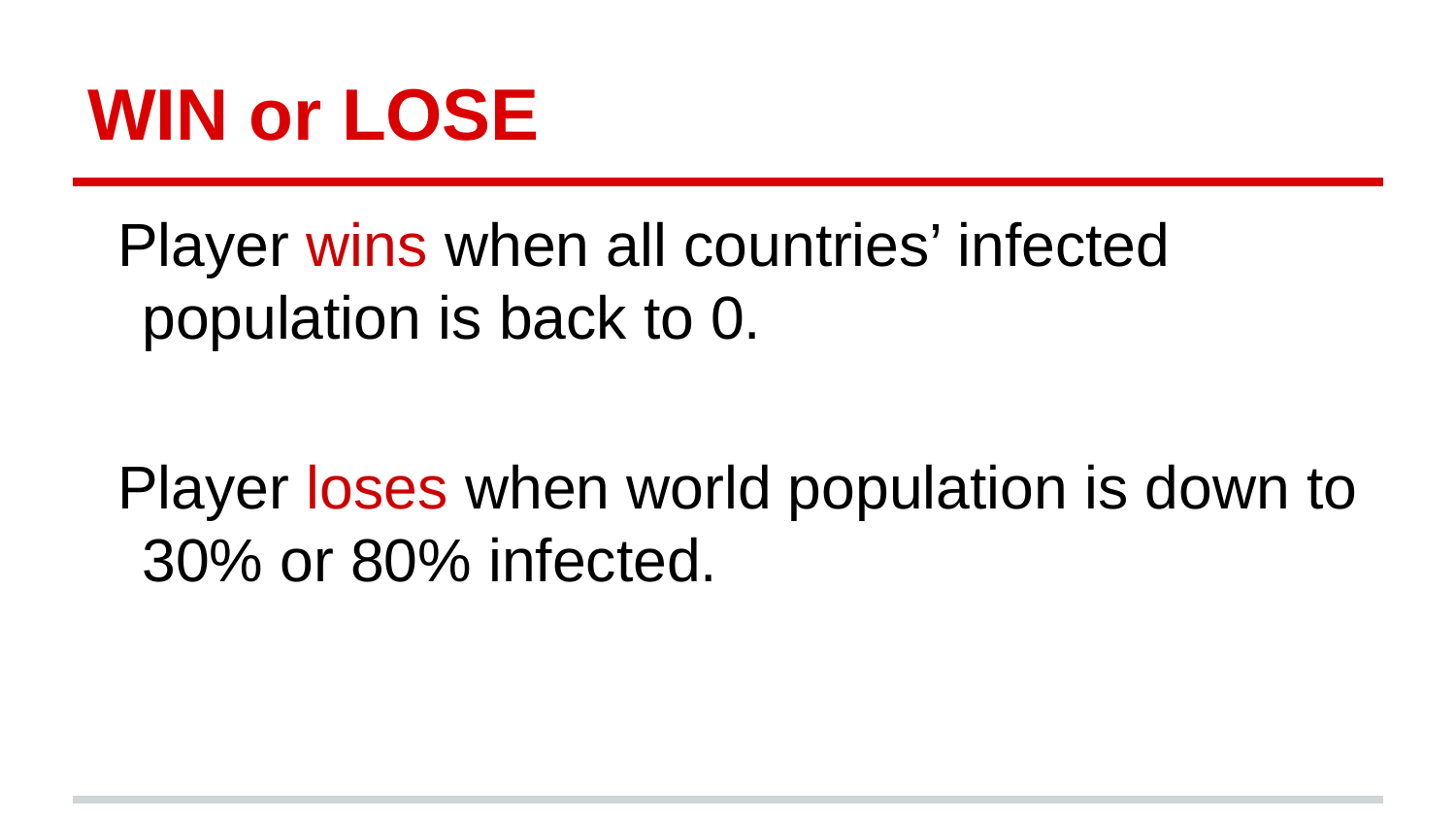

# WIN or LOSE
Player wins when all countries’ infected population is back to 0.

Player loses when world population is down to 30% or 80% infected.